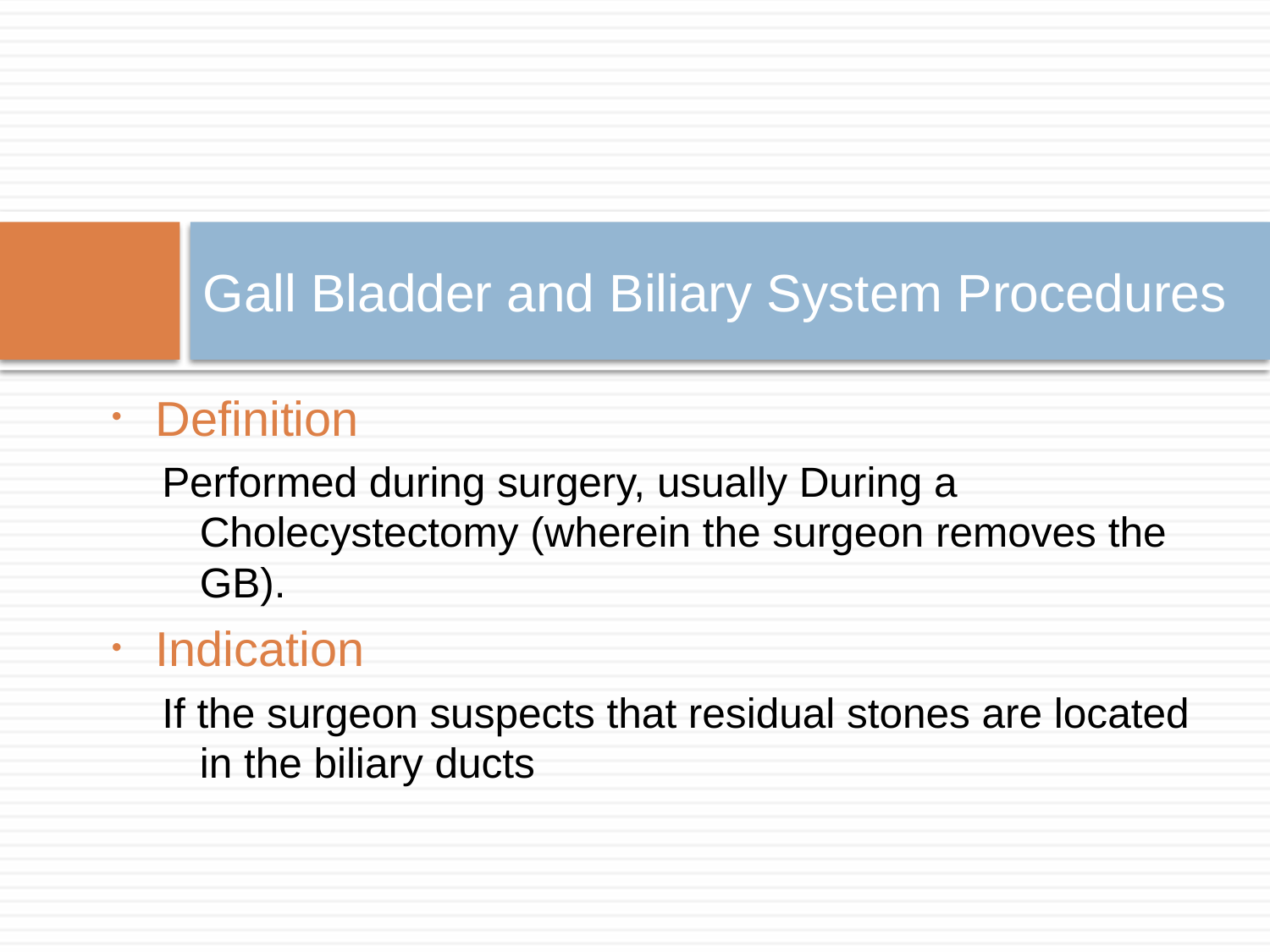

# Gall Bladder and Biliary System Procedures
Definition
Performed during surgery, usually During a Cholecystectomy (wherein the surgeon removes the GB).
Indication
If the surgeon suspects that residual stones are located in the biliary ducts